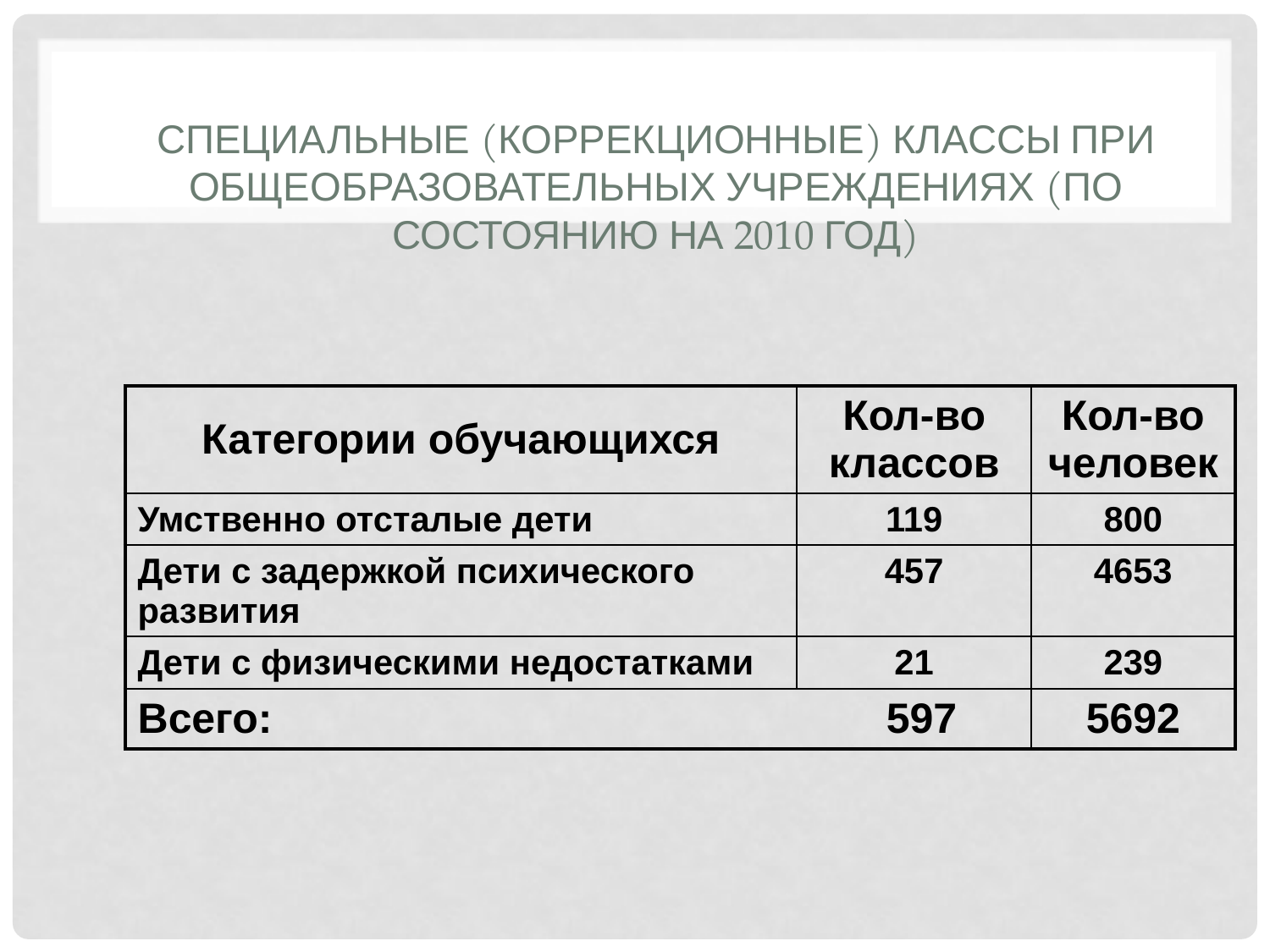

# Специальные (коррекционные) классы при общеобразовательных учреждениях (по состоянию на 2010 год)
| Категории обучающихся | Кол-во классов | Кол-во человек |
| --- | --- | --- |
| Умственно отсталые дети | 119 | 800 |
| Дети с задержкой психического развития | 457 | 4653 |
| Дети с физическими недостатками | 21 | 239 |
| Всего: 597 |  | 5692 |